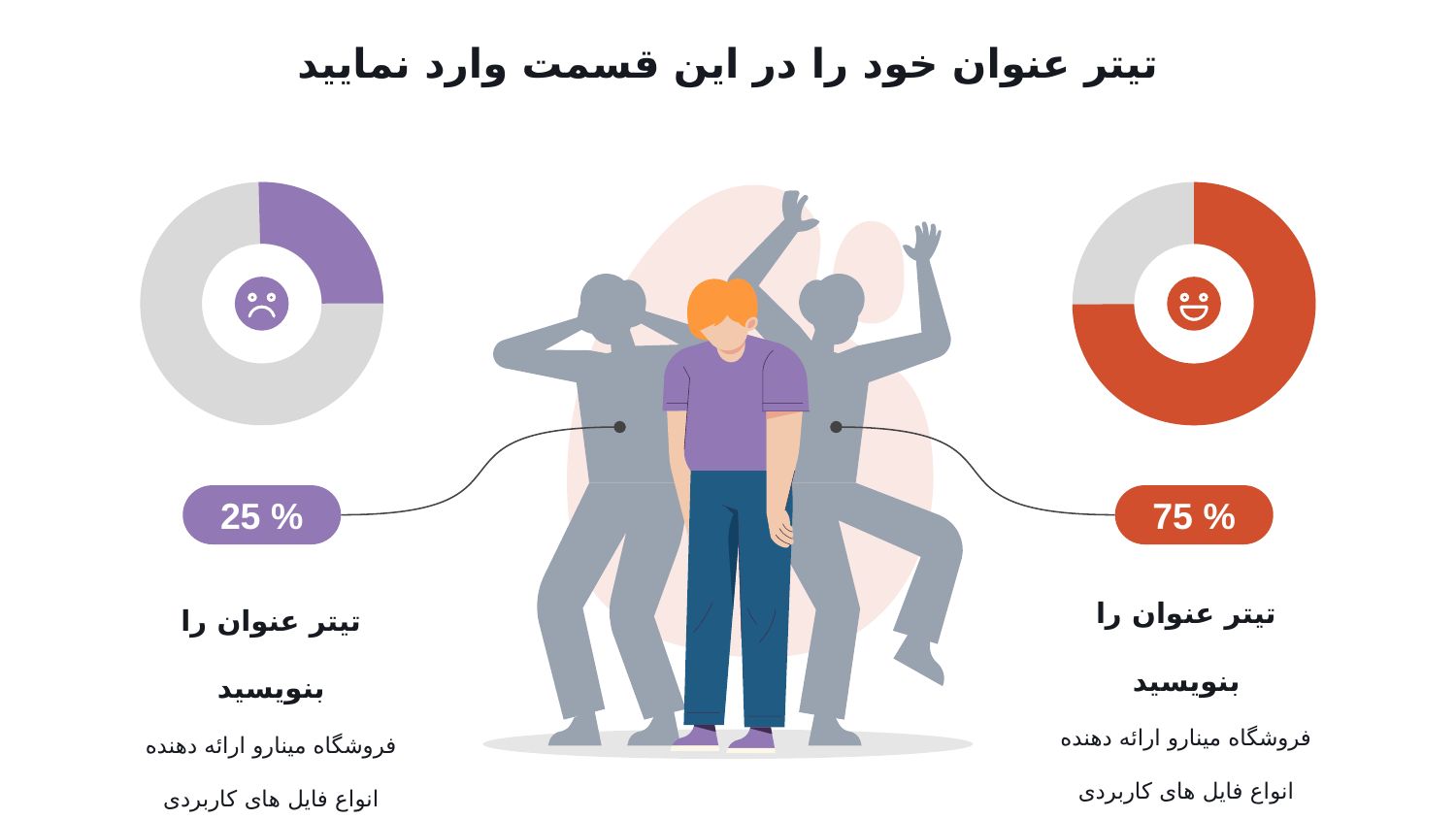

تیتر عنوان خود را در این قسمت وارد نمایید

25 %
75 %
تیتر عنوان را بنویسید
فروشگاه مینارو ارائه دهنده انواع فایل های کاربردی
تیتر عنوان را بنویسید
فروشگاه مینارو ارائه دهنده انواع فایل های کاربردی